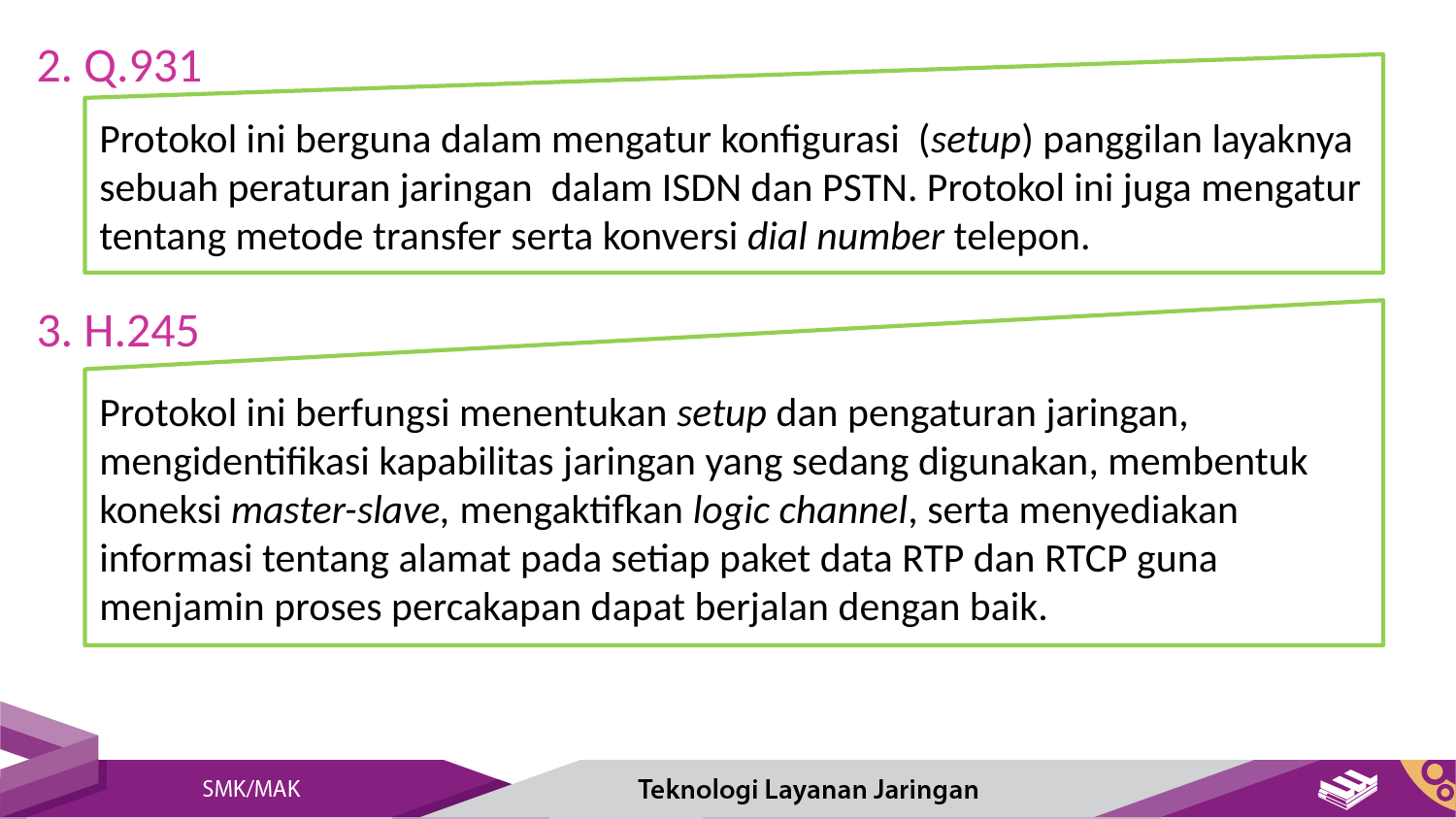

2. Q.931
Protokol ini berguna dalam mengatur konfigurasi  (setup) panggilan layaknya sebuah peraturan jaringan  dalam ISDN dan PSTN. Protokol ini juga mengatur tentang metode transfer serta konversi dial number telepon.
3. H.245
Protokol ini berfungsi menentukan setup dan pengaturan jaringan, mengidentifikasi kapabilitas jaringan yang sedang digunakan, membentuk koneksi master-slave, mengaktifkan logic channel, serta menyediakan informasi tentang alamat pada setiap paket data RTP dan RTCP guna menjamin proses percakapan dapat berjalan dengan baik.